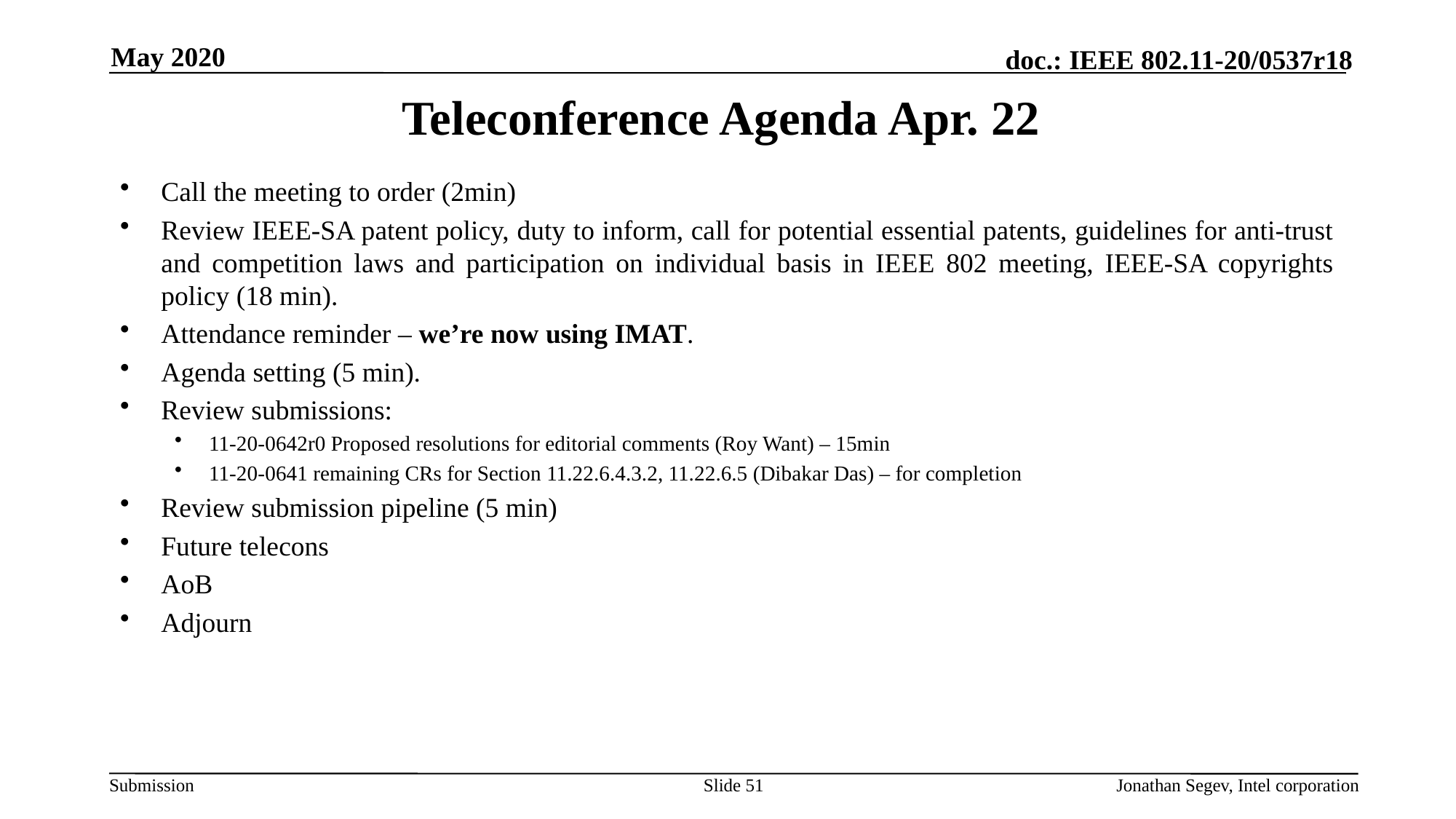

May 2020
# Teleconference Agenda Apr. 22
Call the meeting to order (2min)
Review IEEE-SA patent policy, duty to inform, call for potential essential patents, guidelines for anti-trust and competition laws and participation on individual basis in IEEE 802 meeting, IEEE-SA copyrights policy (18 min).
Attendance reminder – we’re now using IMAT.
Agenda setting (5 min).
Review submissions:
11-20-0642r0 Proposed resolutions for editorial comments (Roy Want) – 15min
11-20-0641 remaining CRs for Section 11.22.6.4.3.2, 11.22.6.5 (Dibakar Das) – for completion
Review submission pipeline (5 min)
Future telecons
AoB
Adjourn

Slide 51
Jonathan Segev, Intel corporation